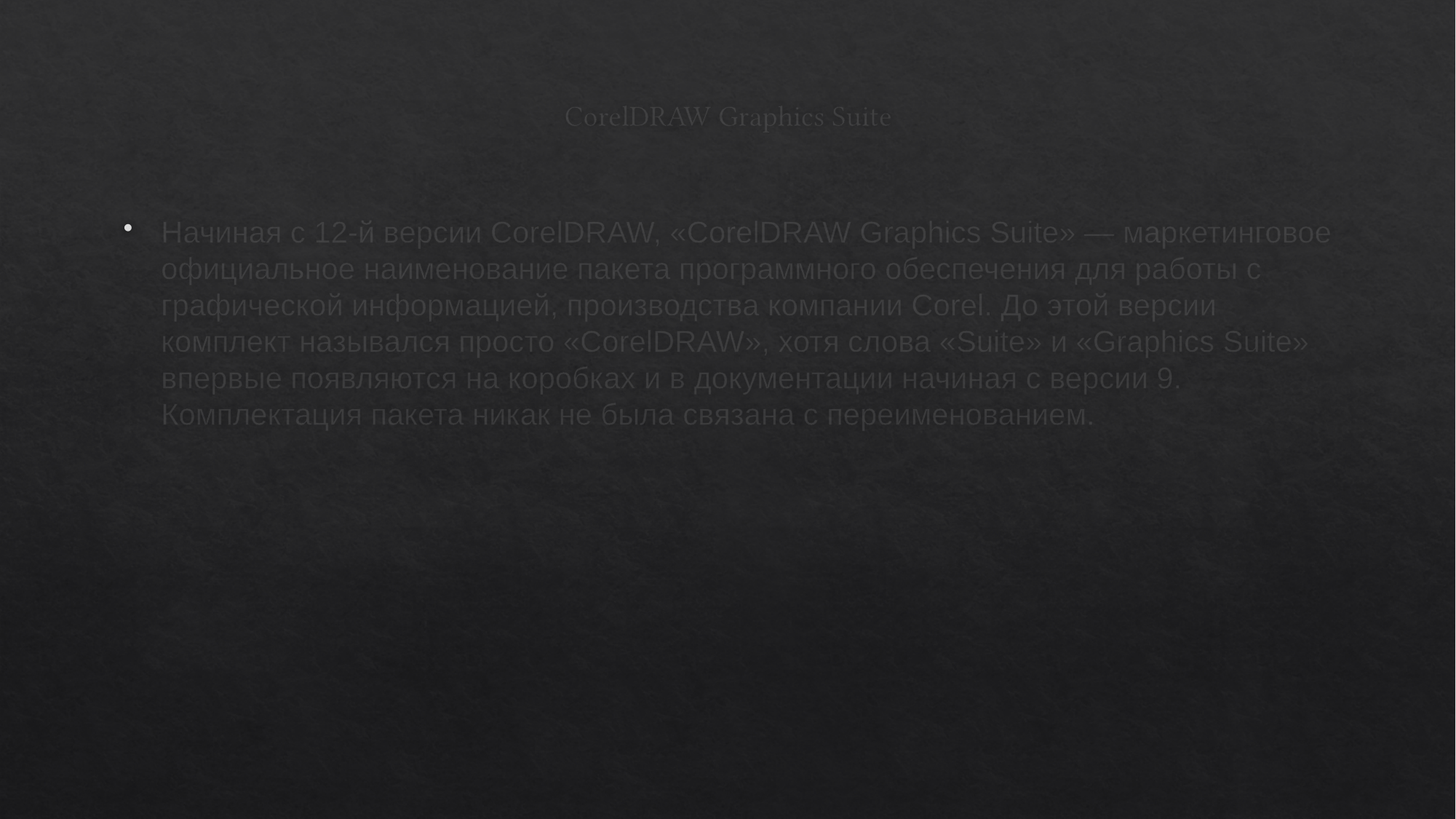

# CorelDRAW Graphics Suitе
Начиная с 12-й версии CorelDRAW, «CorelDRAW Graphics Suite» — маркетинговое официальное наименование пакета программного обеспечения для работы с графической информацией, производства компании Corel. До этой версии комплект назывался просто «CorelDRAW», хотя слова «Suite» и «Graphics Suite» впервые появляются на коробках и в документации начиная с версии 9. Комплектация пакета никак не была связана с переименованием.